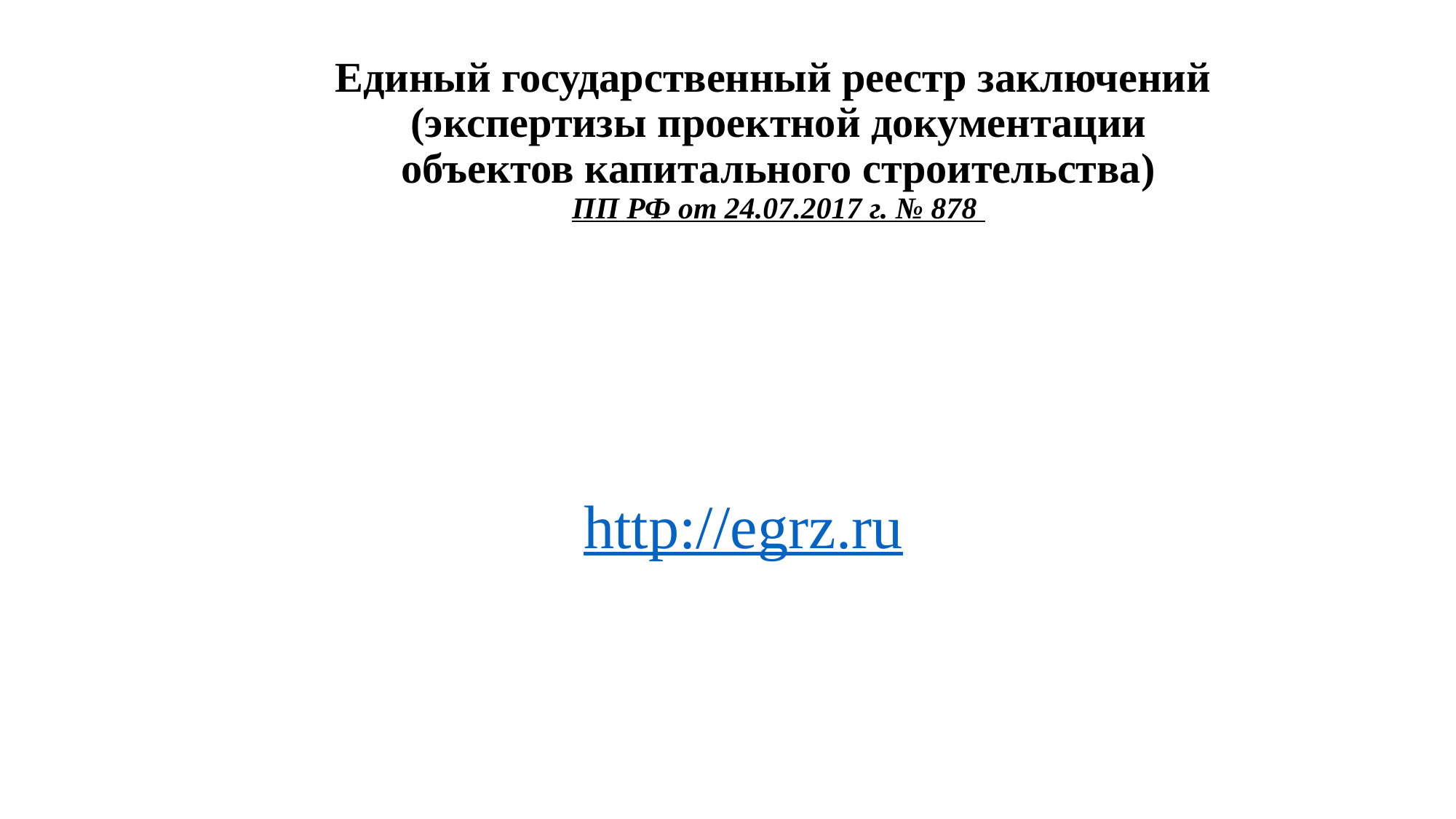

# Единый государственный реестр заключений (экспертизы проектной документации объектов капитального строительства) ПП РФ от 24.07.2017 г. № 878
http://egrz.ru

32